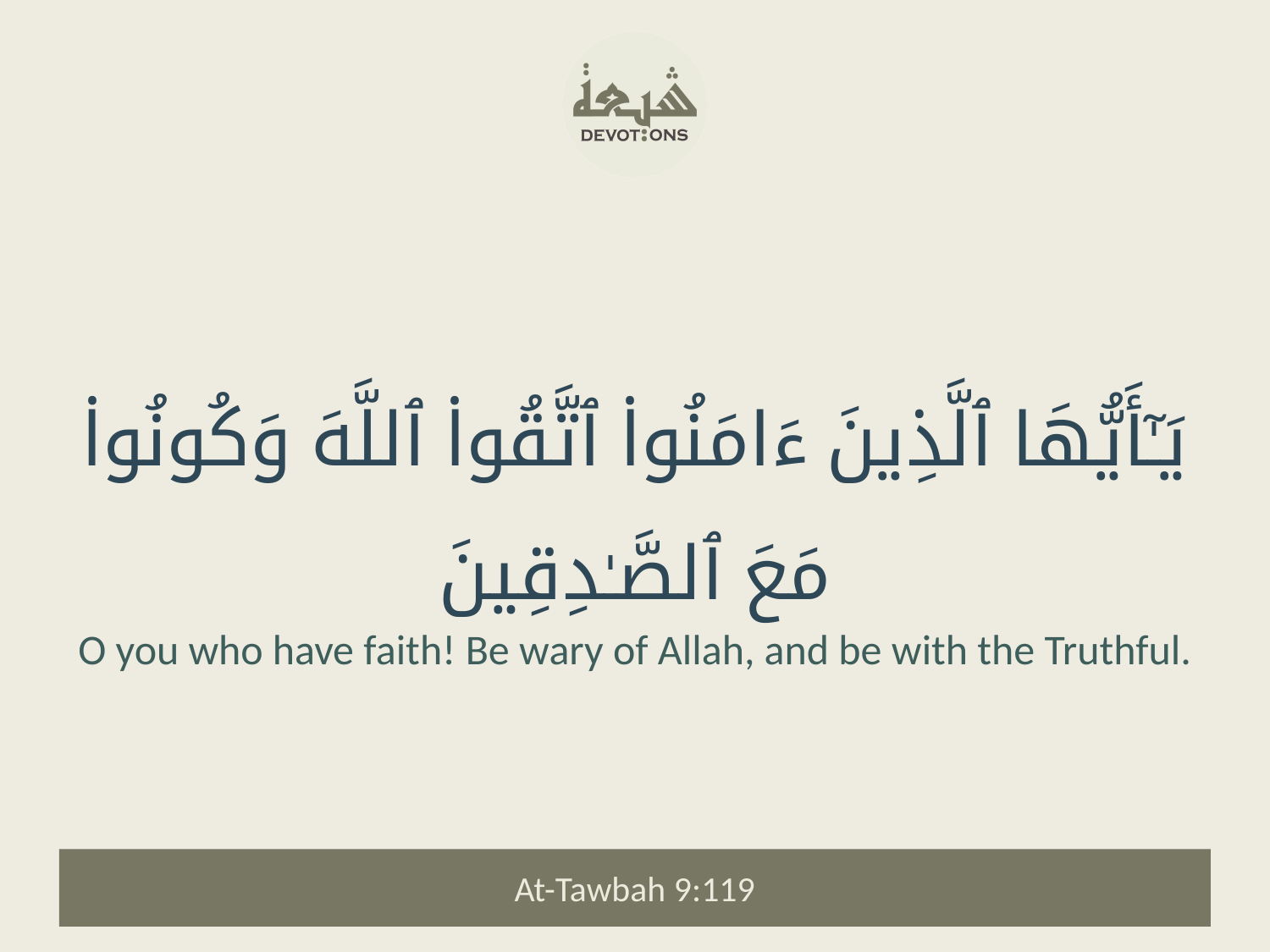

يَـٰٓأَيُّهَا ٱلَّذِينَ ءَامَنُوا۟ ٱتَّقُوا۟ ٱللَّهَ وَكُونُوا۟ مَعَ ٱلصَّـٰدِقِينَ
O you who have faith! Be wary of Allah, and be with the Truthful.
At-Tawbah 9:119